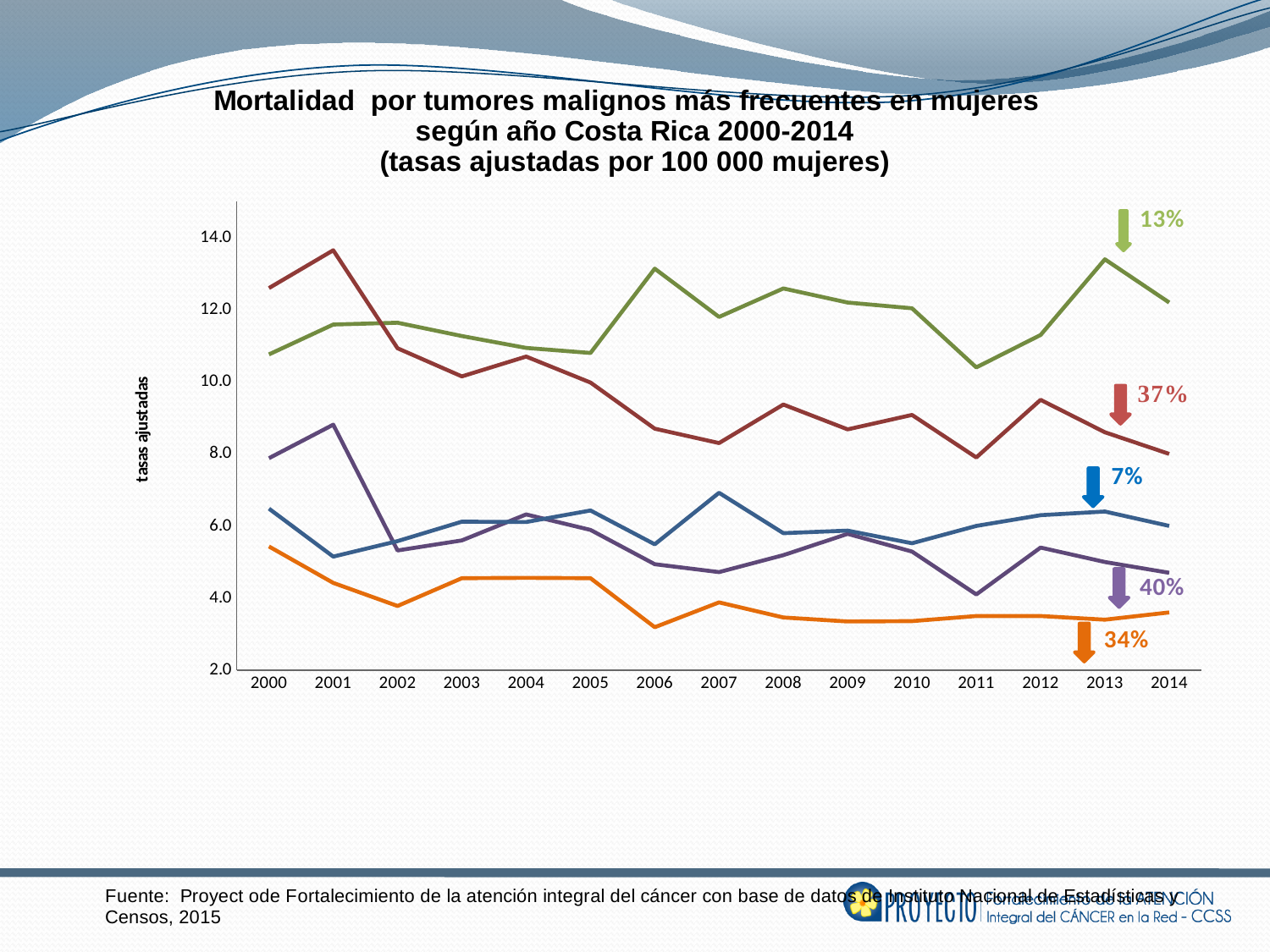

### Chart: Mortalidad  por tumores malignos más frecuentes en mujeres
según año Costa Rica 2000-2014
(tasas ajustadas por 100 000 mujeres)

| Category | mama | estómago | cervix | pulmón | colon |
|---|---|---|---|---|---|
| 2000 | 10.76 | 12.6 | 7.88 | 5.430000000000002 | 6.48 |
| 2001 | 11.59 | 13.65 | 8.81 | 4.42 | 5.1499999999999995 |
| 2002 | 11.64 | 10.93 | 5.3199999999999985 | 3.7800000000000002 | 5.58 |
| 2003 | 11.27 | 10.15 | 5.6 | 4.55 | 6.1199999999999966 |
| 2004 | 10.94 | 10.7 | 6.3199999999999985 | 4.56 | 6.1099999999999985 |
| 2005 | 10.8 | 9.98 | 5.89 | 4.55 | 6.430000000000002 |
| 2006 | 13.14 | 8.700000000000001 | 4.94 | 3.19 | 5.49 |
| 2007 | 11.8 | 8.3 | 4.72 | 3.88 | 6.92 |
| 2008 | 12.59 | 9.370000000000003 | 5.1899999999999995 | 3.46 | 5.8 |
| 2009 | 12.2 | 8.68 | 5.78 | 3.3499999999999988 | 5.87 |
| 2010 | 12.04 | 9.08 | 5.29 | 3.36 | 5.52 |
| 2011 | 10.4 | 7.9 | 4.1 | 3.5 | 6.0 |
| 2012 | 11.3 | 9.5 | 5.4 | 3.5 | 6.3 |
| 2013 | 13.4 | 8.6 | 5.0 | 3.4 | 6.4 |
| 2014 | 12.2 | 8.0 | 4.7 | 3.6 | 6.0 |